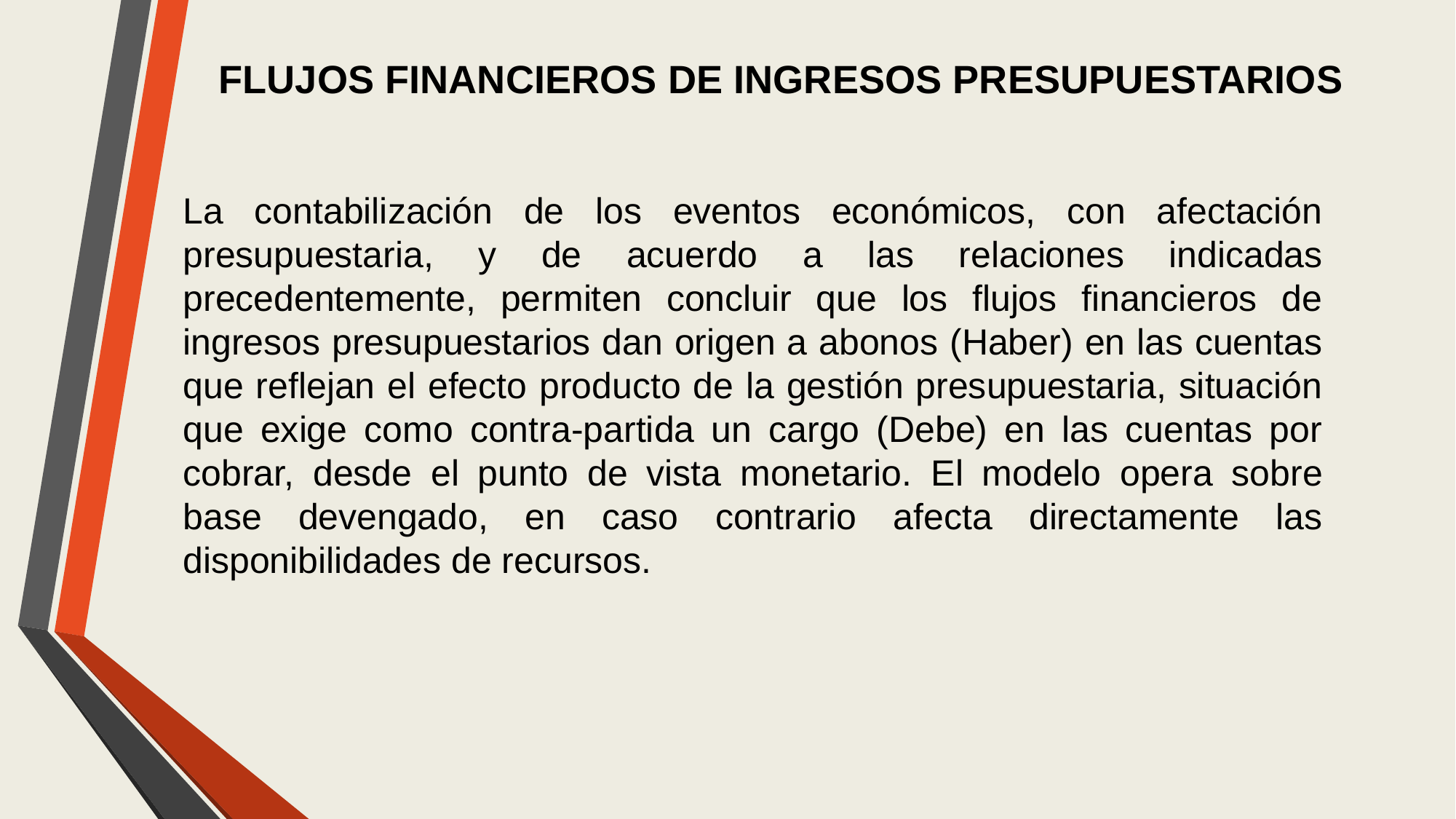

FLUJOS FINANCIEROS DE INGRESOS PRESUPUESTARIOS

La contabilización de los eventos económicos, con afectación presupuestaria, y de acuerdo a las relaciones indicadas precedentemente, permiten concluir que los flujos financieros de ingresos presupuestarios dan origen a abonos (Haber) en las cuentas que reflejan el efecto producto de la gestión presupuestaria, situación que exige como contra-partida un cargo (Debe) en las cuentas por cobrar, desde el punto de vista monetario. El modelo opera sobre base devengado, en caso contrario afecta directamente las disponibilidades de recursos.